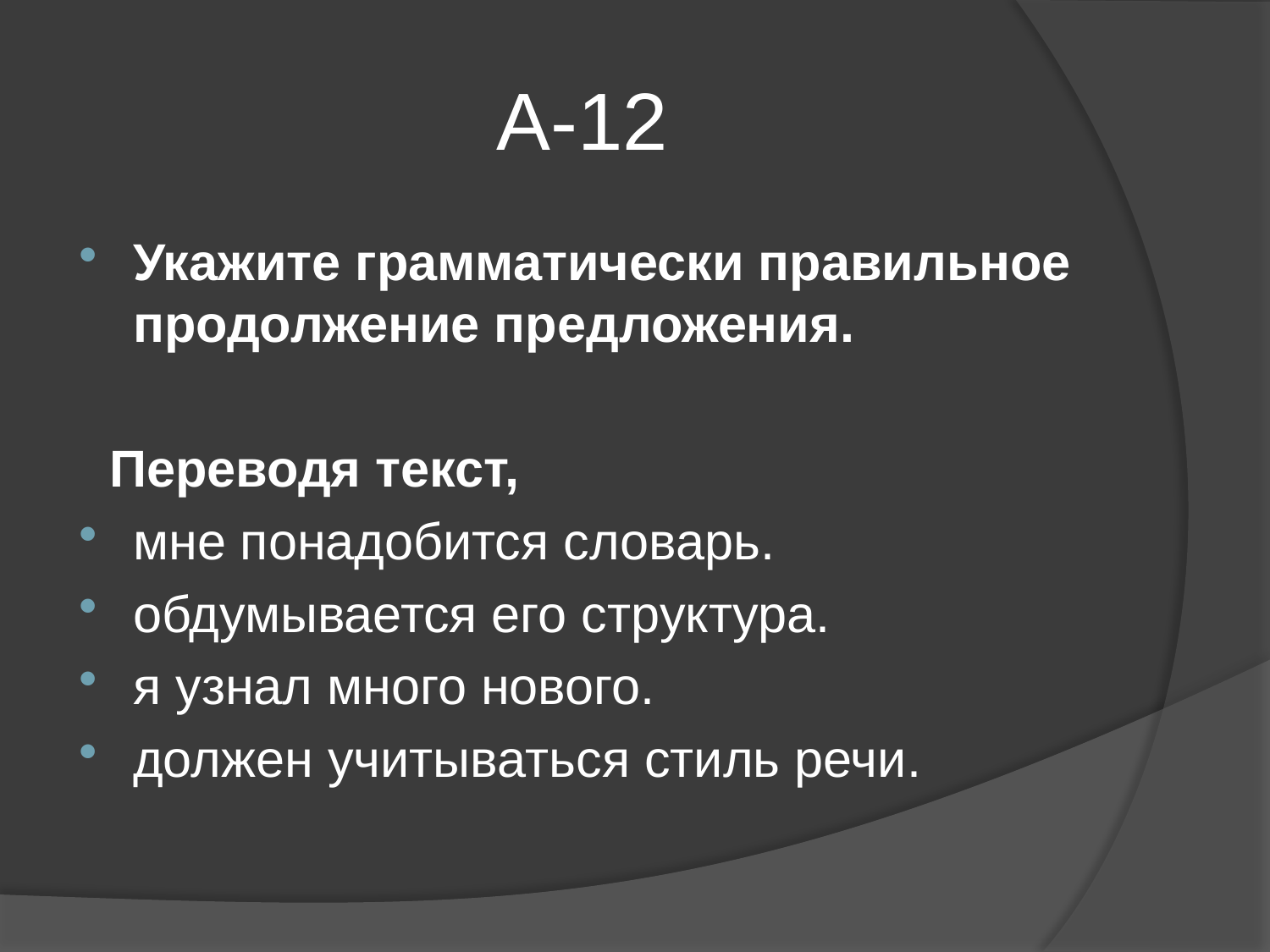

# А-12
Укажите грамматически правильное продолжение предложения.

  Переводя текст,
мне понадобится словарь.
обдумывается его структура.
я узнал много нового.
должен учитываться стиль речи.